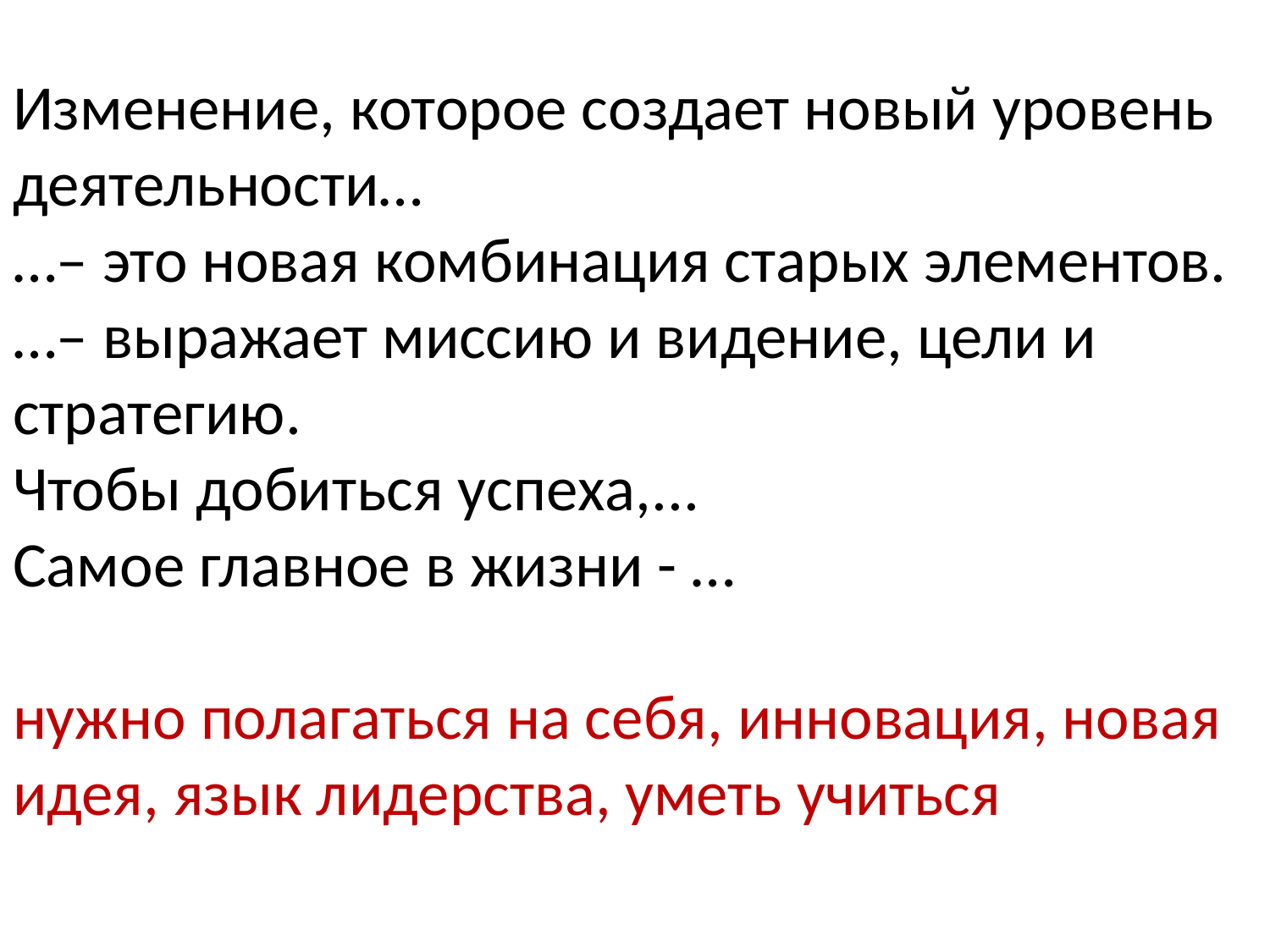

Изменение, которое создает новый уровень деятельности…
…– это новая комбинация старых элементов.
…– выражает миссию и видение, цели и стратегию.
Чтобы добиться успеха,...
Самое главное в жизни - …

нужно полагаться на себя, инновация, новая идея, язык лидерства, уметь учиться
#